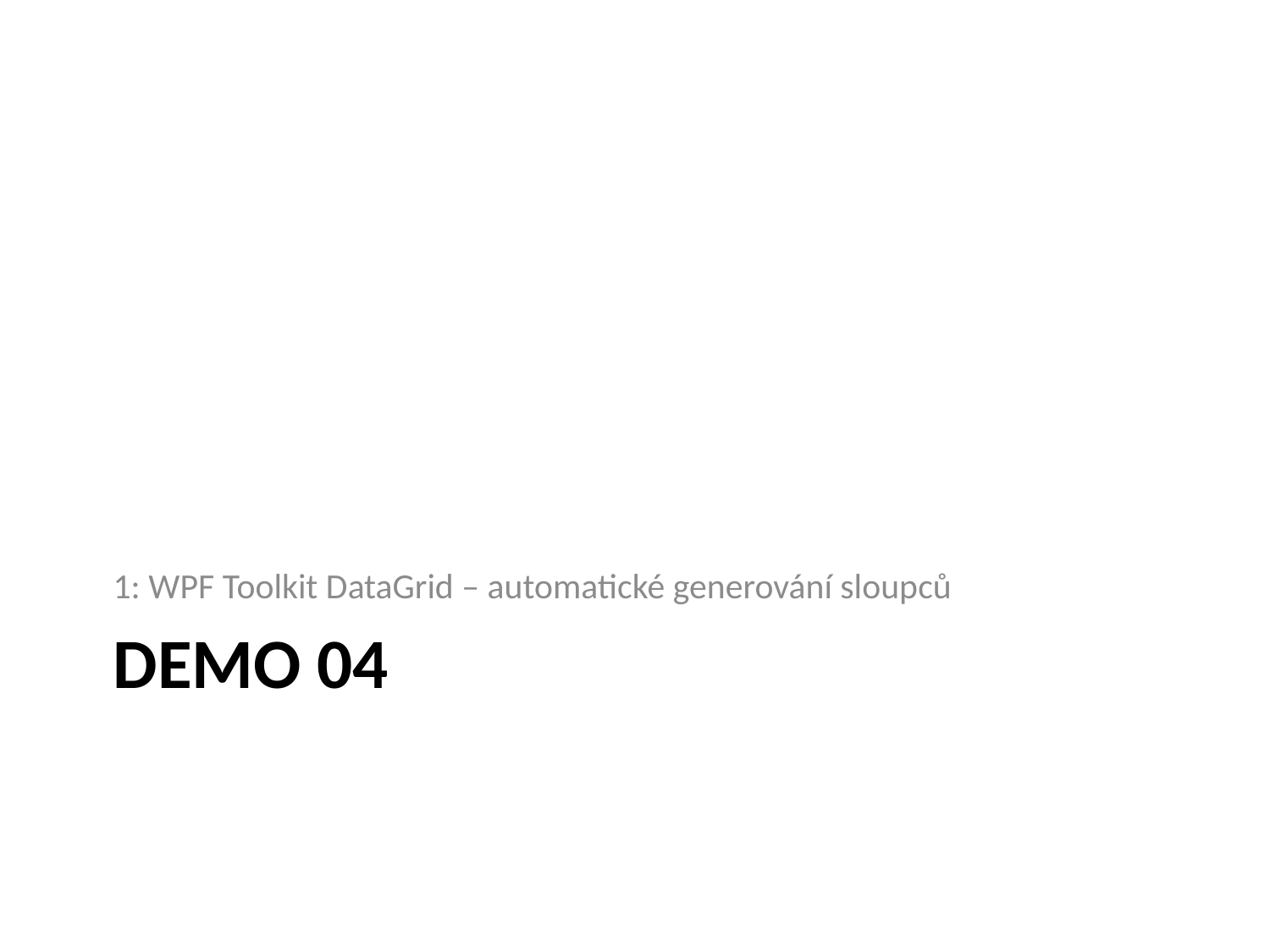

1: WPF Toolkit DataGrid – automatické generování sloupců
# DEMO 04